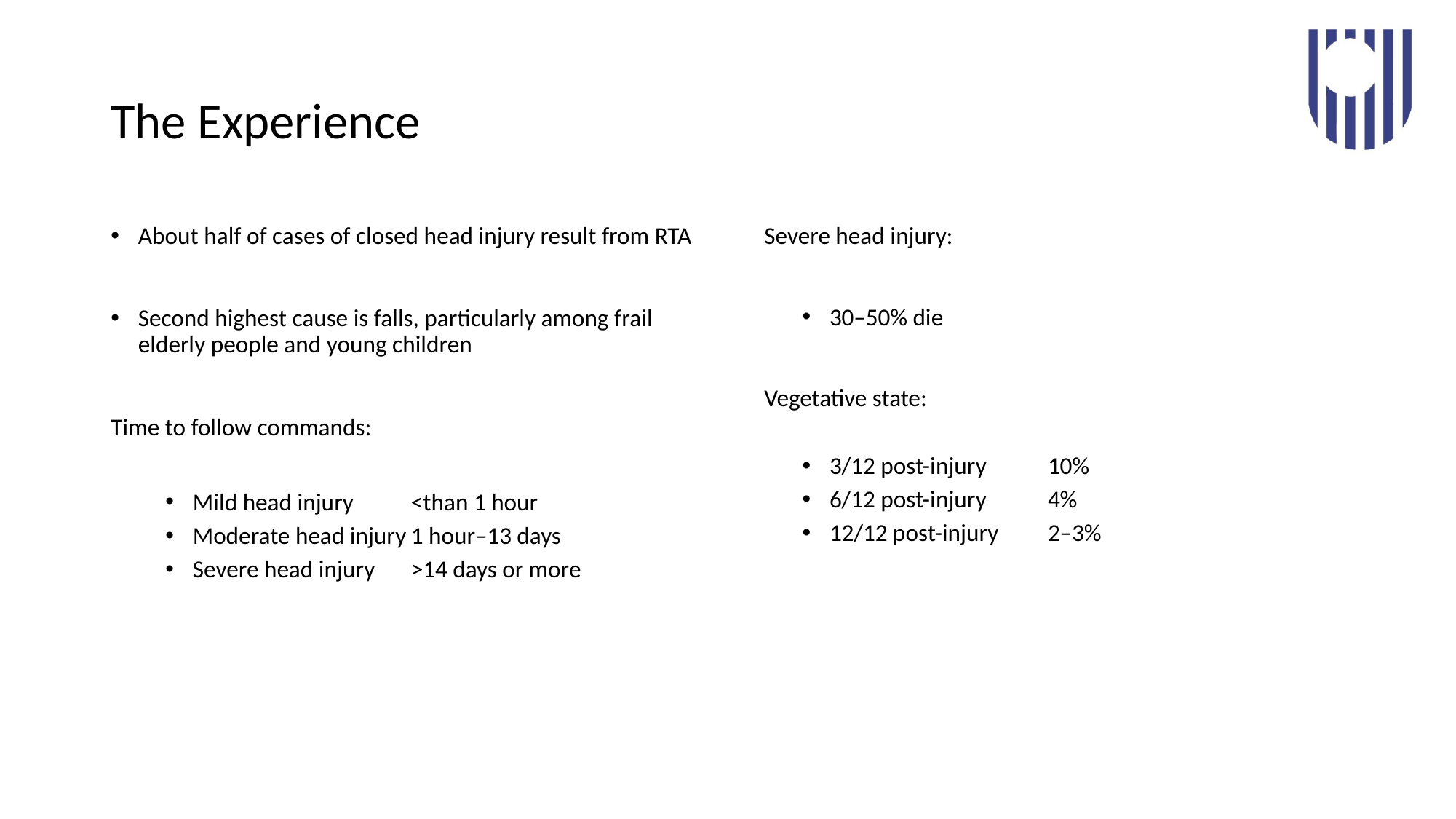

# The Experience
About half of cases of closed head injury result from RTA

Second highest cause is falls, particularly among frail elderly people and young children

Time to follow commands:

Mild head injury	<than 1 hour
Moderate head injury	1 hour–13 days
Severe head injury	>14 days or more
Severe head injury:

30–50% die

Vegetative state:

3/12 post-injury	10%
6/12 post-injury	4%
12/12 post-injury	2–3%